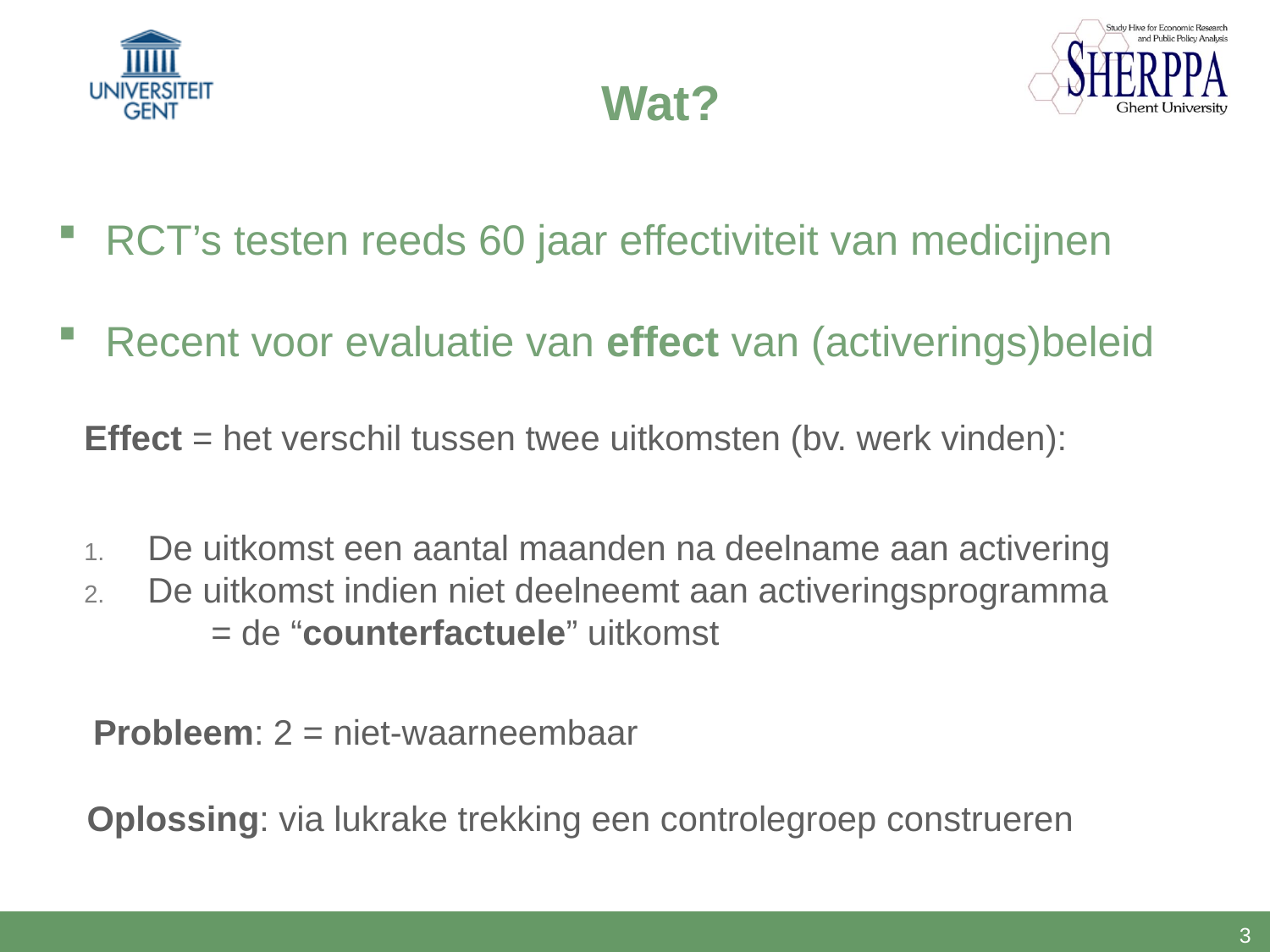

# Wat?
RCT’s testen reeds 60 jaar effectiviteit van medicijnen

Recent voor evaluatie van effect van (activerings)beleid

Effect = het verschil tussen twee uitkomsten (bv. werk vinden):

De uitkomst een aantal maanden na deelname aan activering
De uitkomst indien niet deelneemt aan activeringsprogramma
      	= de “counterfactuele” uitkomst

   Probleem: 2 = niet-waarneembaar

   Oplossing: via lukrake trekking een controlegroep construeren

 3